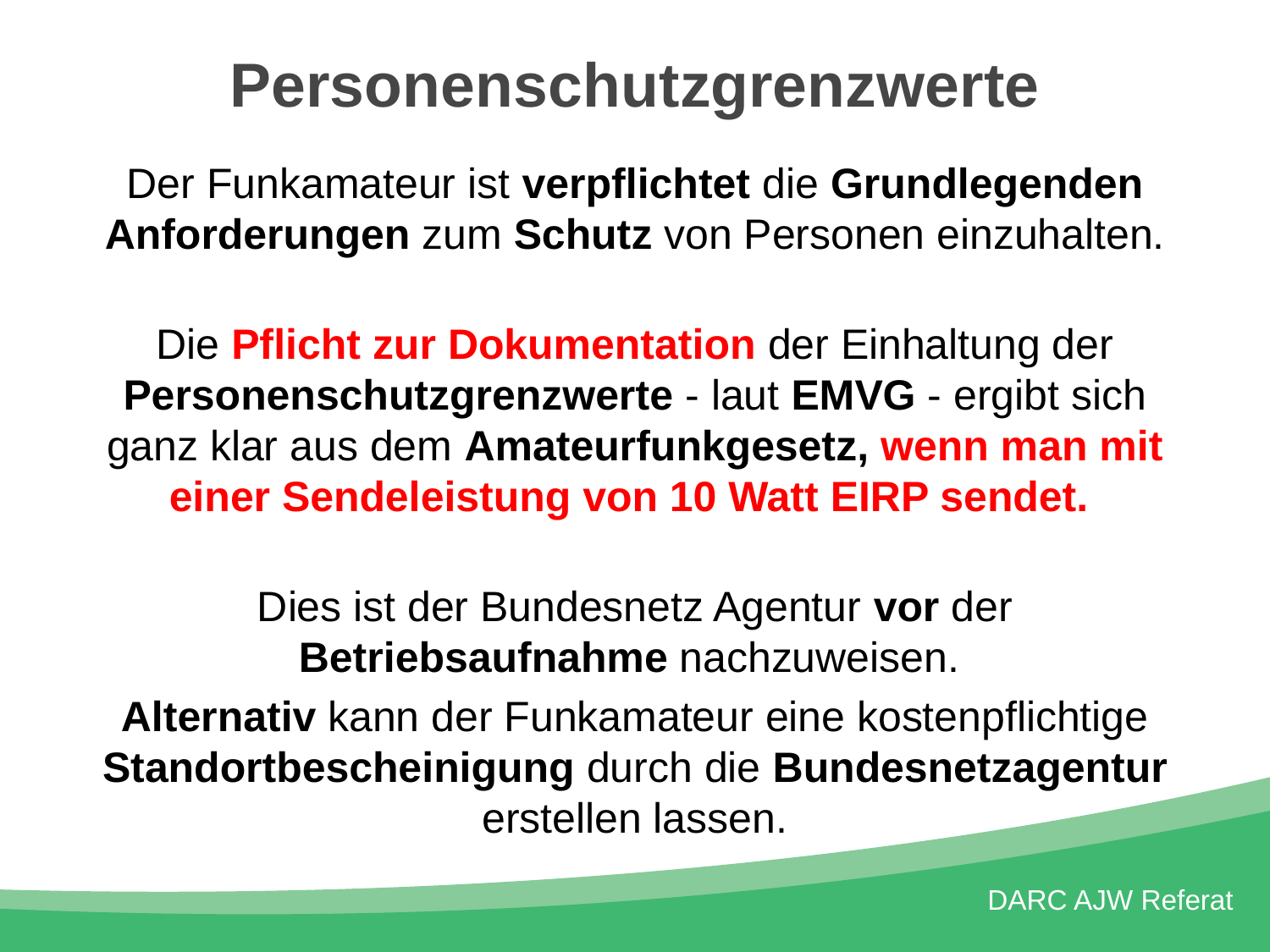

# Personenschutzgrenzwerte
Der Funkamateur ist verpflichtet die Grundlegenden Anforderungen zum Schutz von Personen einzuhalten.
Die Pflicht zur Dokumentation der Einhaltung der Personenschutzgrenzwerte - laut EMVG - ergibt sich ganz klar aus dem Amateurfunkgesetz, wenn man mit einer Sendeleistung von 10 Watt EIRP sendet.
Dies ist der Bundesnetz Agentur vor der Betriebsaufnahme nachzuweisen.
Alternativ kann der Funkamateur eine kostenpflichtige Standortbescheinigung durch die Bundesnetzagentur erstellen lassen.